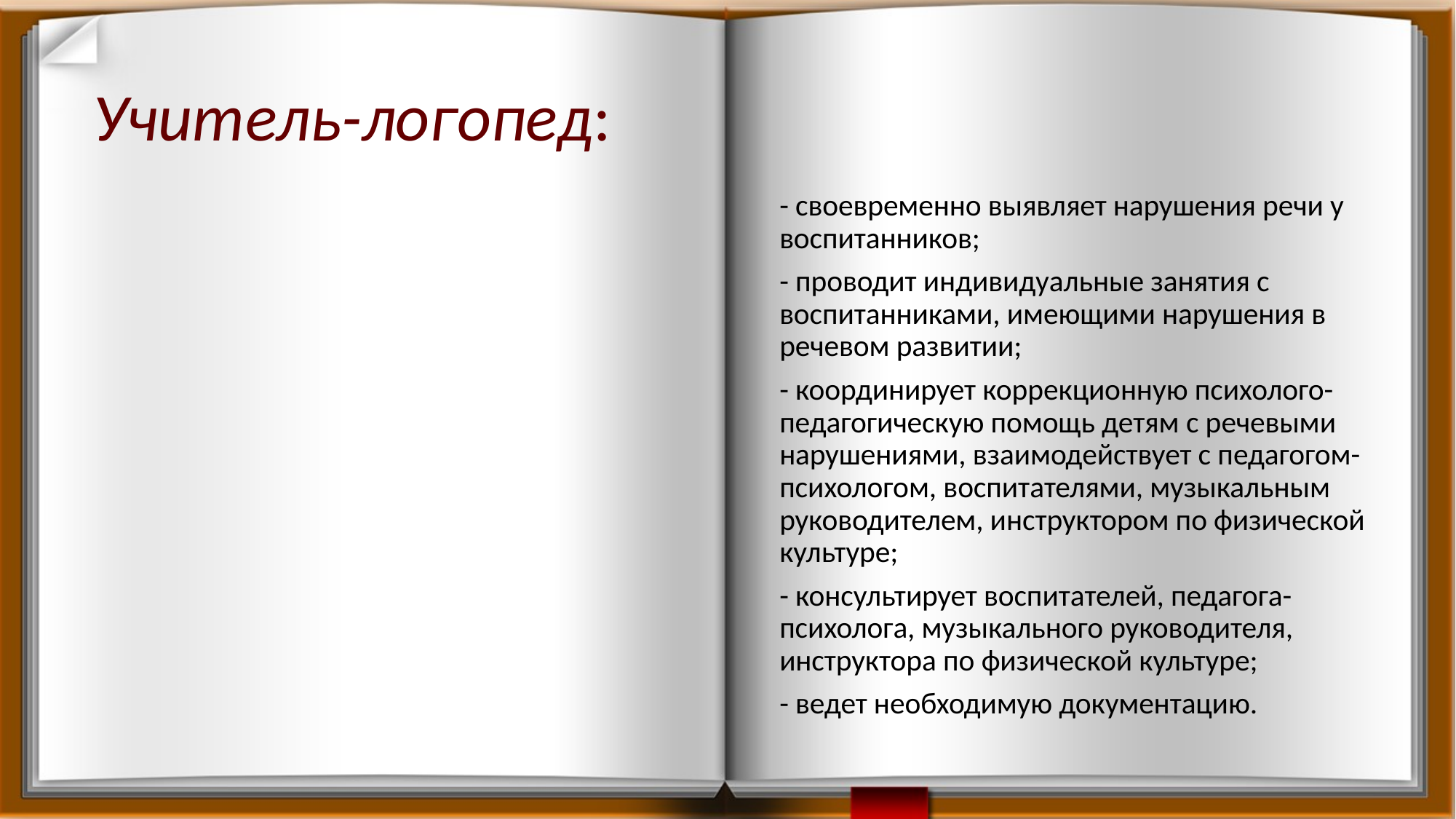

# Учитель-логопед:
- своевременно выявляет нарушения речи у воспитанников;
- проводит индивидуальные занятия с воспитанниками, имеющими нарушения в речевом развитии;
- координирует коррекционную психолого-педагогическую помощь детям с речевыми нарушениями, взаимодействует с педагогом-психологом, воспитателями, музыкальным руководителем, инструктором по физической культуре;
- консультирует воспитателей, педагога-психолога, музыкального руководителя, инструктора по физической культуре;
- ведет необходимую документацию.